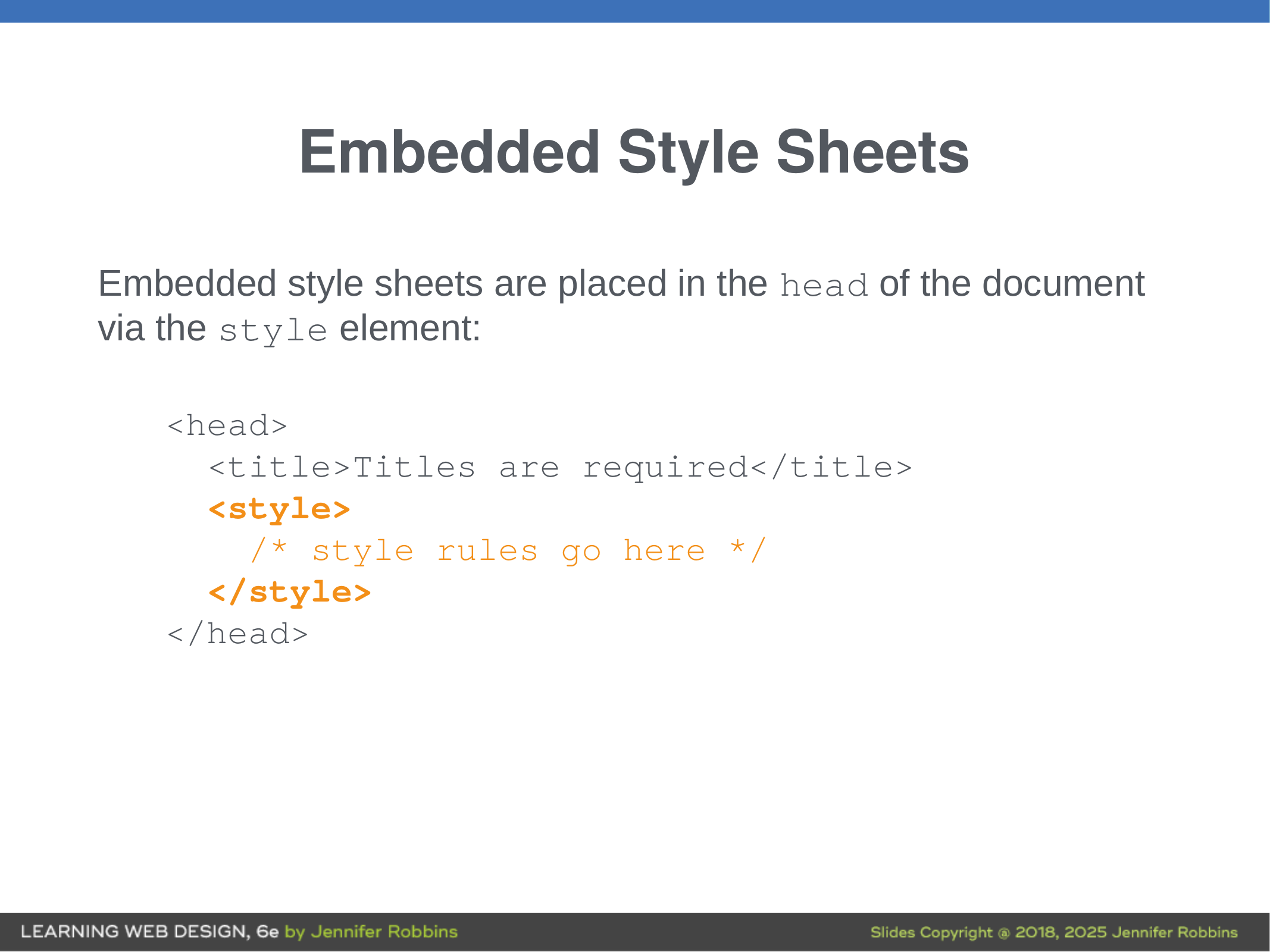

# Embedded Style Sheets
Embedded style sheets are placed in the head of the document via the style element:
<head>
  <title>Titles are required</title>
  <style>
    /* style rules go here */
  </style>
</head>